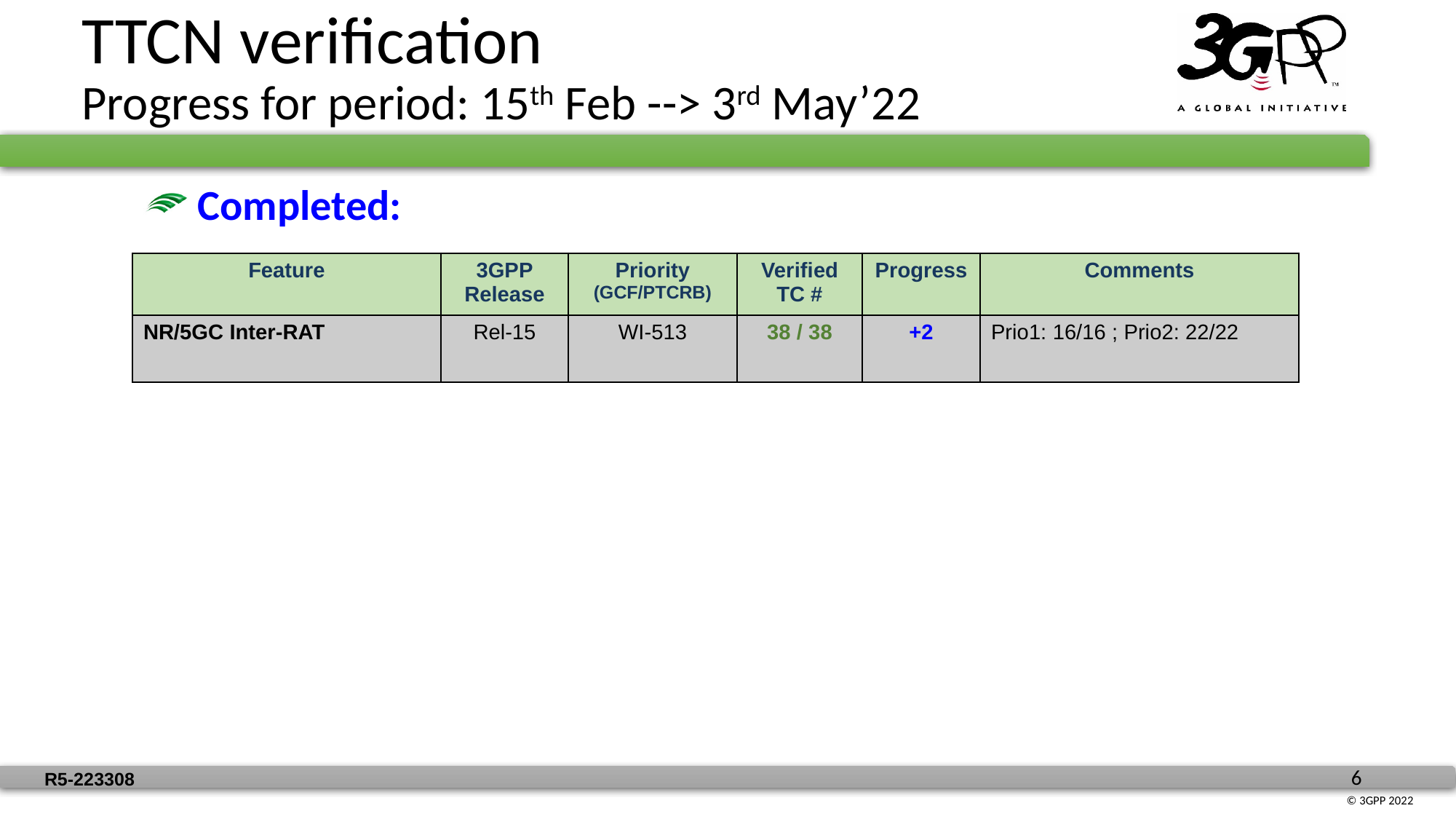

# TTCN verification Progress for period: 15th Feb --> 3rd May’22
 Completed:

| Feature | 3GPP Release | Priority (GCF/PTCRB) | Verified TC # | Progress | Comments |
| --- | --- | --- | --- | --- | --- |
| NR/5GC Inter-RAT | Rel-15 | WI-513 | 38 / 38 | +2 | Prio1: 16/16 ; Prio2: 22/22 |